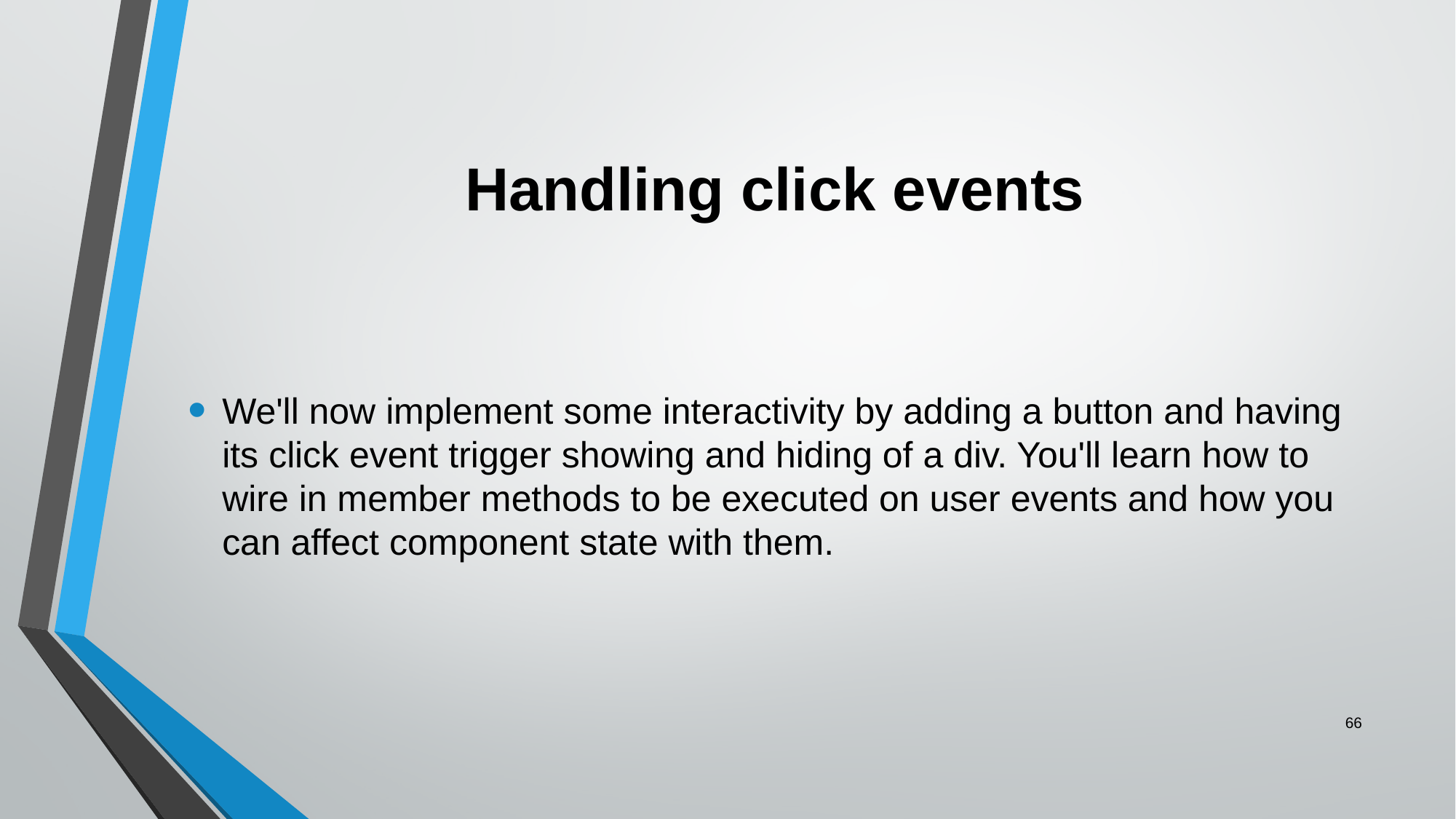

# Handling click events
We'll now implement some interactivity by adding a button and having its click event trigger showing and hiding of a div. You'll learn how to wire in member methods to be executed on user events and how you can affect component state with them.

66